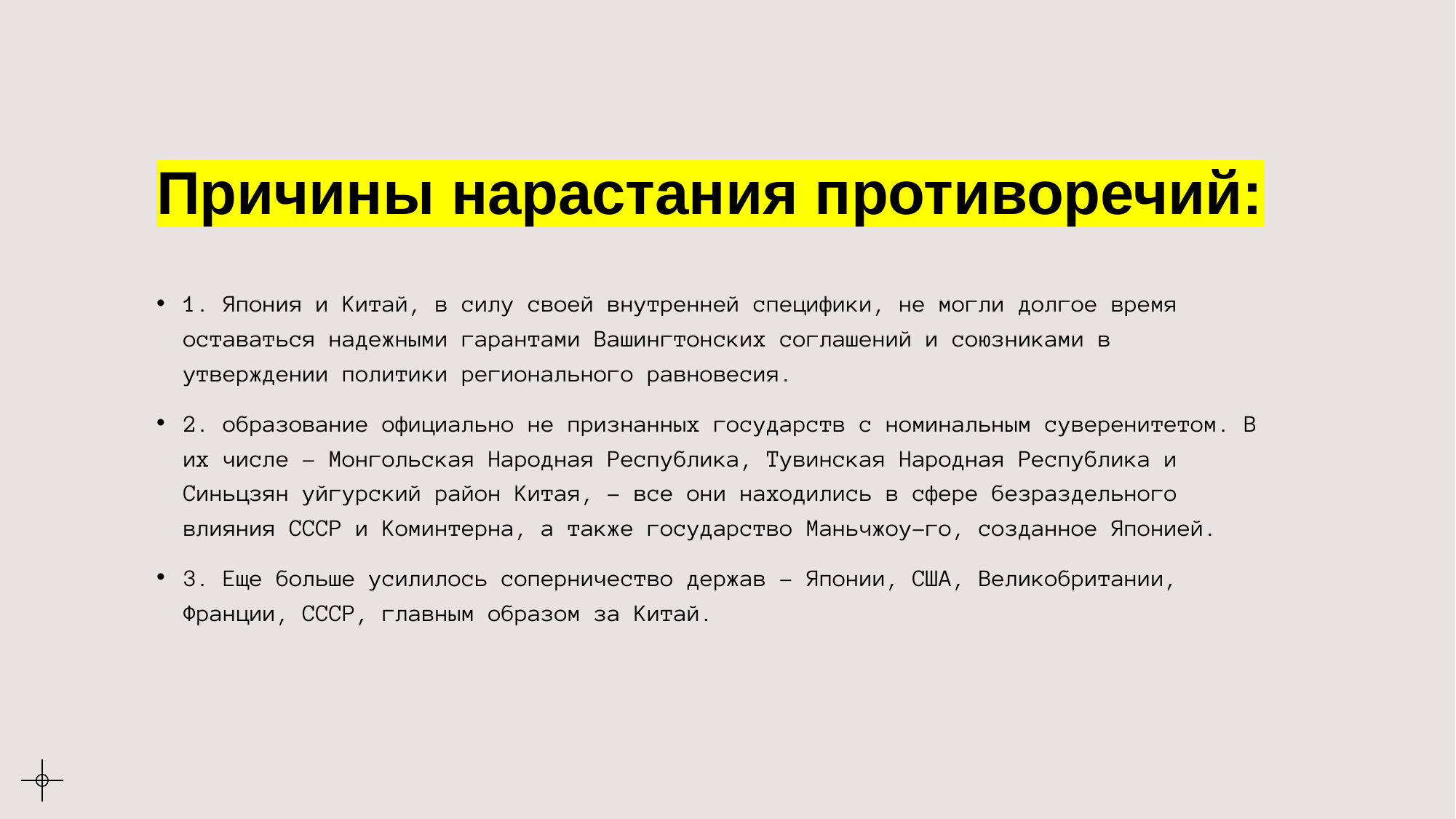

# Причины нарастания противоречий:
1. Япония и Китай, в силу своей внутренней специфики, не могли долгое время оставаться надежными гарантами Вашингтонских соглашений и союзниками в утверждении политики регионального равновесия.
2. образование официально не признанных государств с номинальным суверенитетом. В их числе – Монгольская Народная Республика, Тувинская Народная Республика и Синьцзян уйгурский район Китая, - все они находились в сфере безраздельного влияния СССР и Коминтерна, а также государство Маньчжоу-го, созданное Японией.
3. Еще больше усилилось соперничество держав – Японии, США, Великобритании, Франции, СССР, главным образом за Китай.